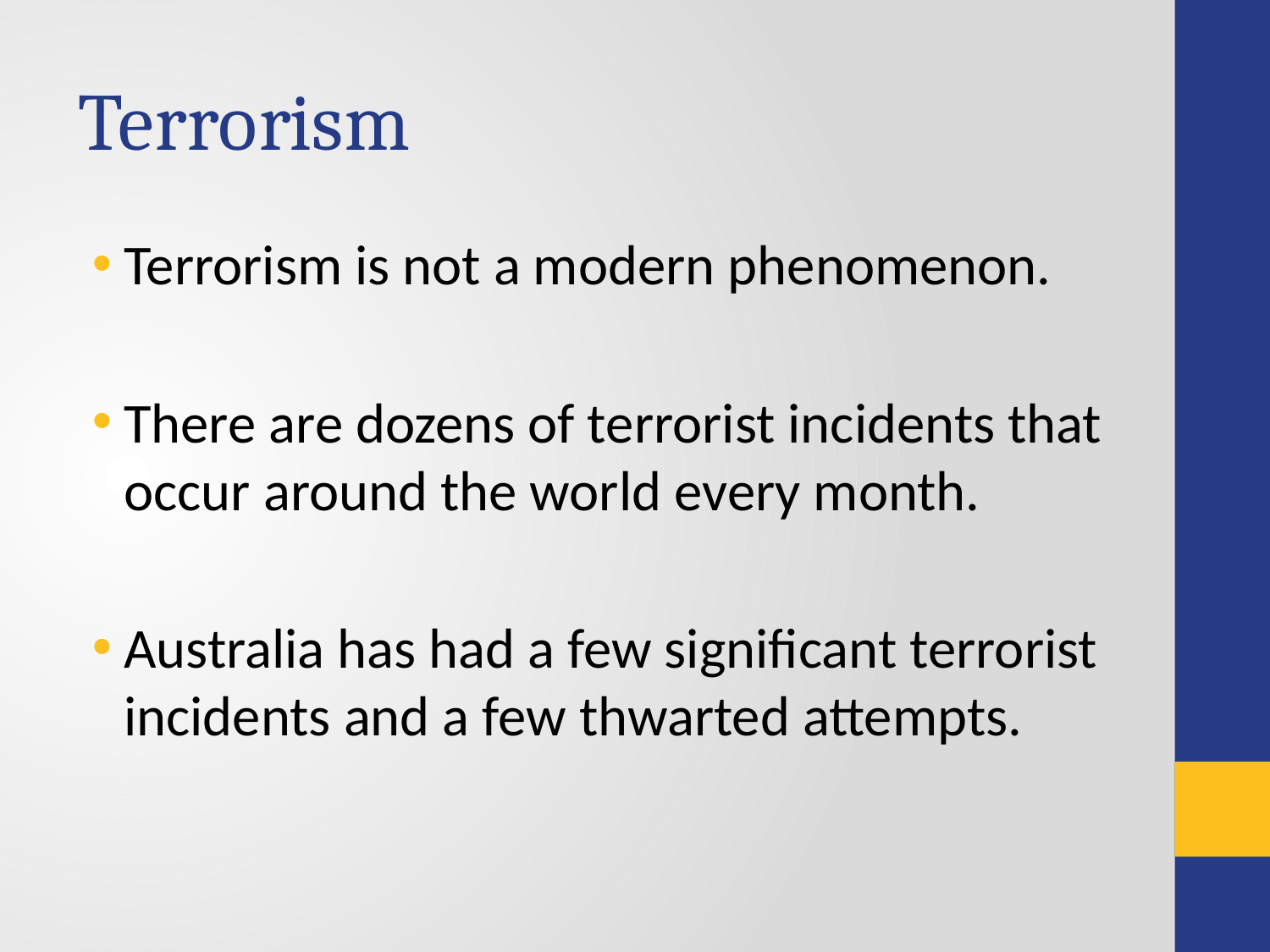

# Terrorism
Terrorism is not a modern phenomenon.

There are dozens of terrorist incidents that occur around the world every month.

Australia has had a few significant terrorist incidents and a few thwarted attempts.